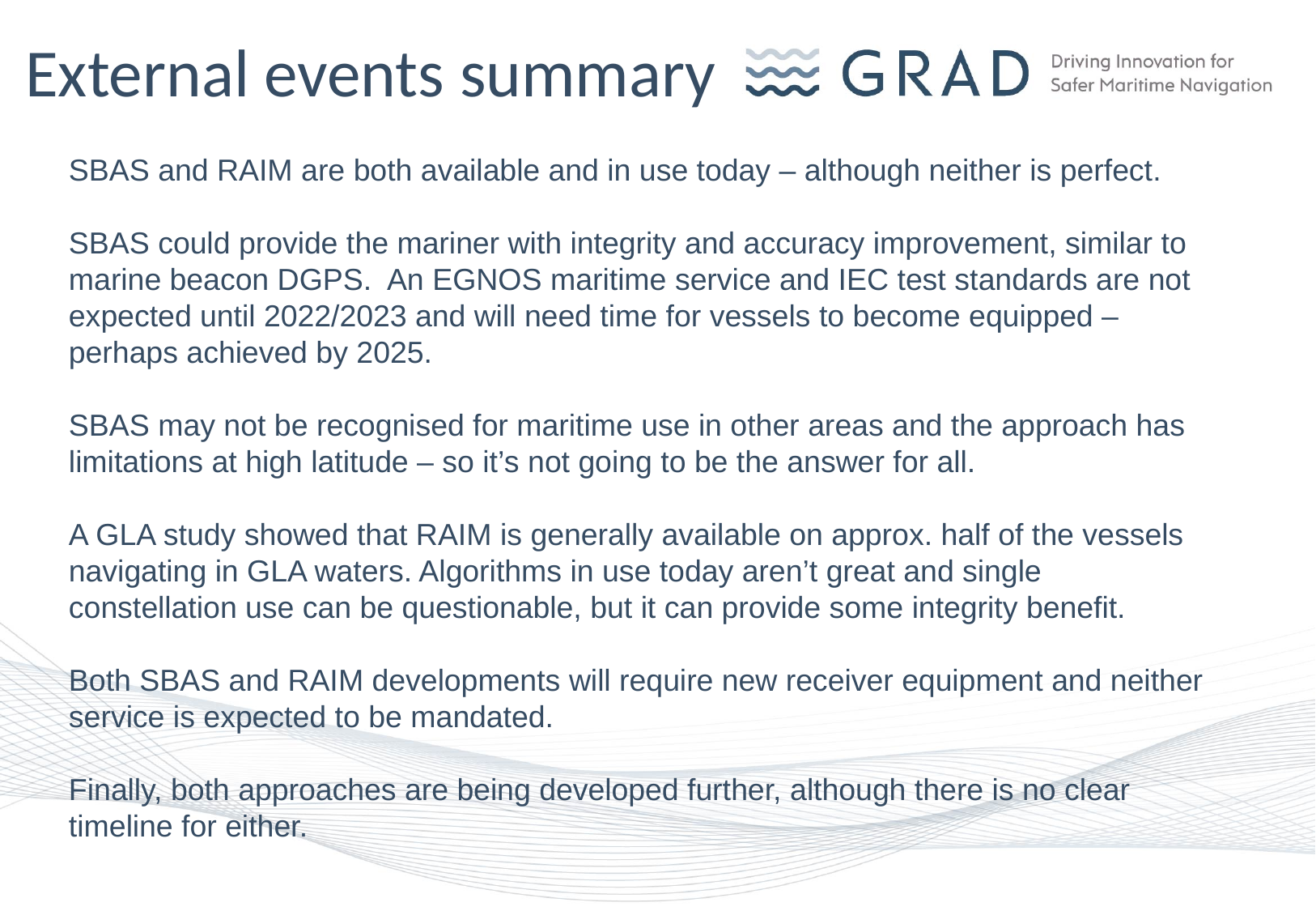

# External events summary
SBAS and RAIM are both available and in use today – although neither is perfect.

SBAS could provide the mariner with integrity and accuracy improvement, similar to marine beacon DGPS.  An EGNOS maritime service and IEC test standards are not expected until 2022/2023 and will need time for vessels to become equipped – perhaps achieved by 2025.

SBAS may not be recognised for maritime use in other areas and the approach has limitations at high latitude – so it’s not going to be the answer for all.

A GLA study showed that RAIM is generally available on approx. half of the vessels navigating in GLA waters. Algorithms in use today aren’t great and single constellation use can be questionable, but it can provide some integrity benefit.

Both SBAS and RAIM developments will require new receiver equipment and neither service is expected to be mandated.

Finally, both approaches are being developed further, although there is no clear timeline for either.